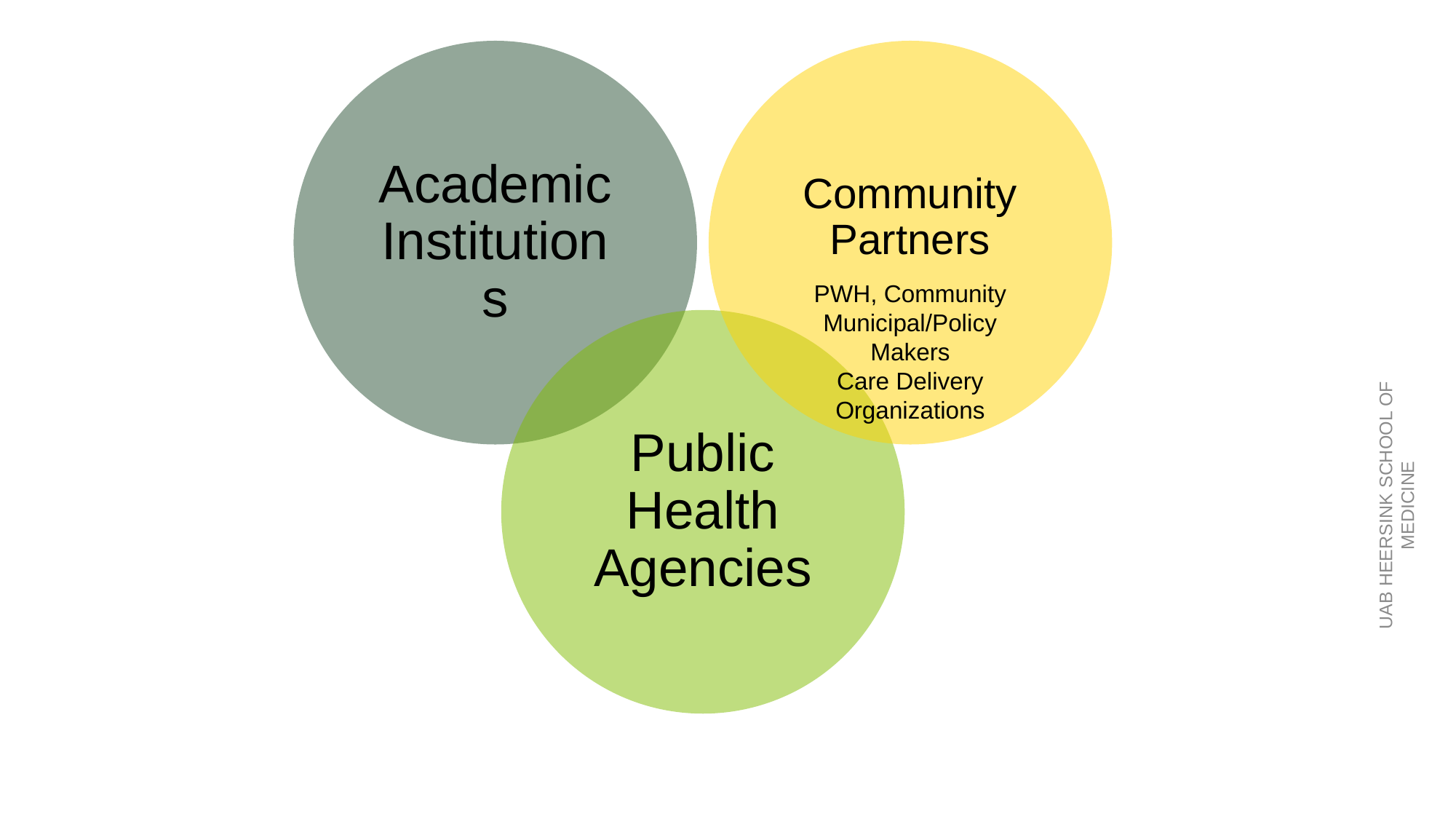

Academic Institutions
Public Health Agencies
Community Partners
PWH, Community
Municipal/Policy Makers
Care Delivery Organizations

UAB HEERSINK SCHOOL OF MEDICINE